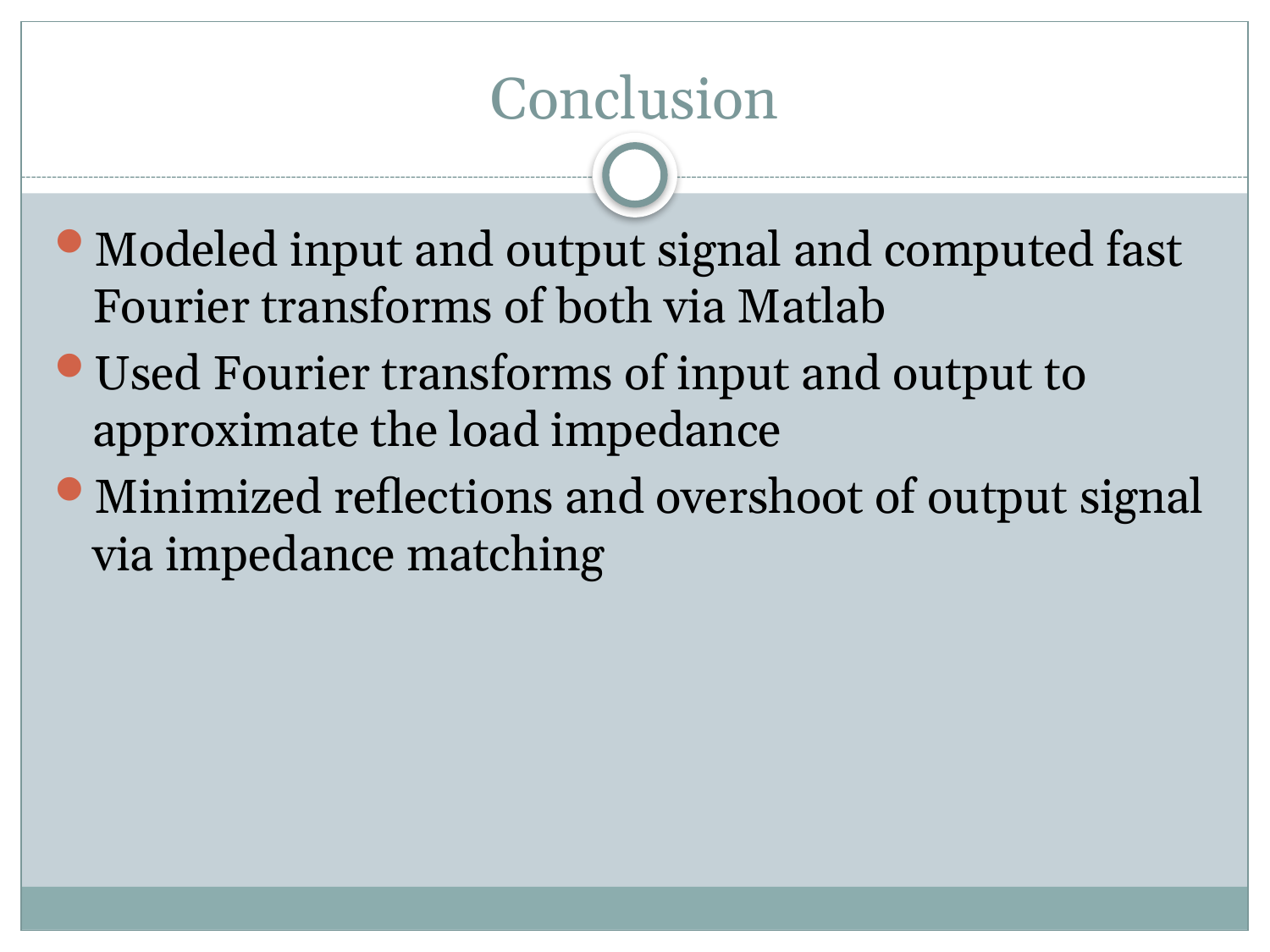

# Conclusion
Modeled input and output signal and computed fast Fourier transforms of both via Matlab
Used Fourier transforms of input and output to approximate the load impedance
Minimized reflections and overshoot of output signal via impedance matching